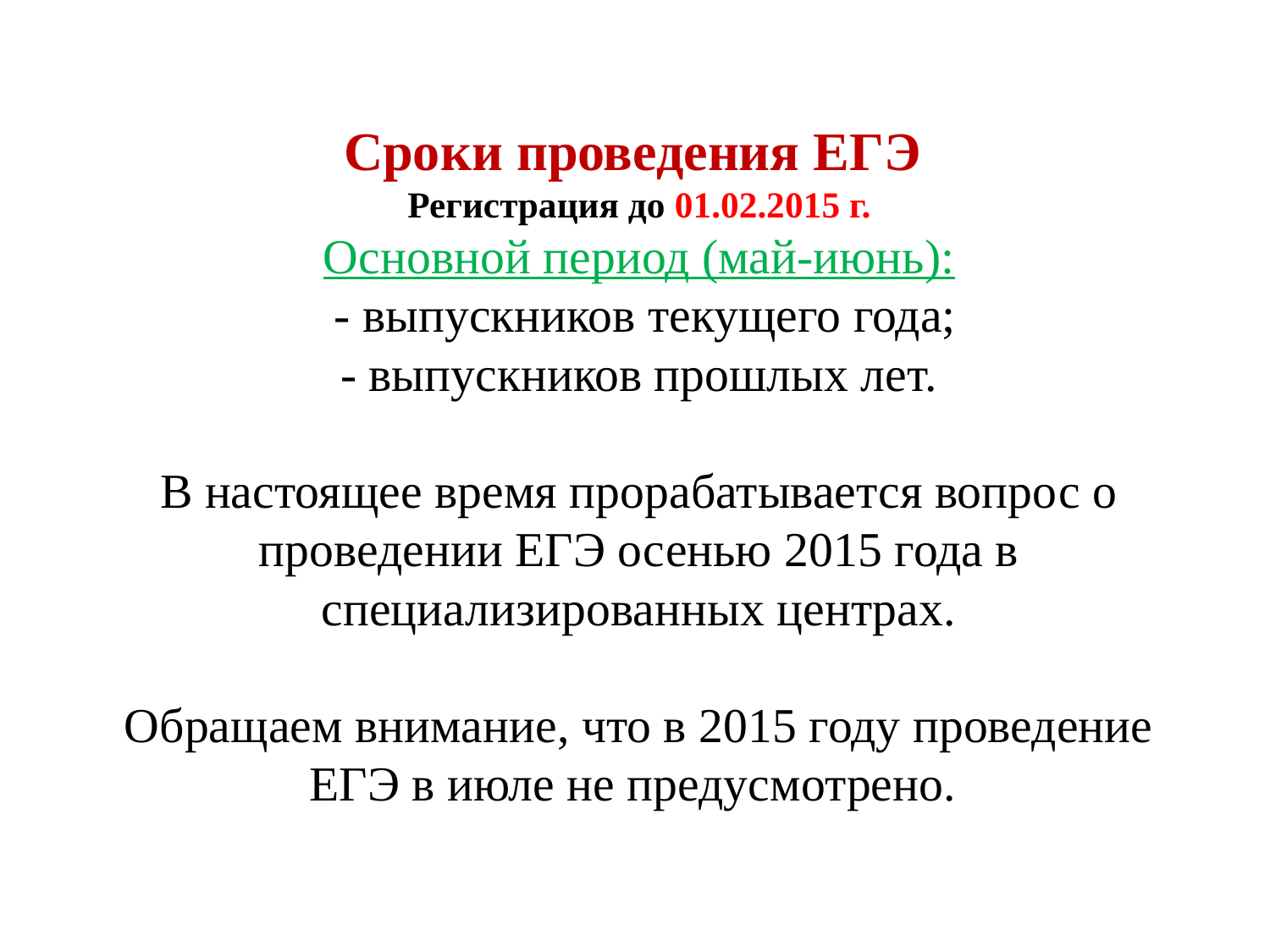

# Сроки проведения ЕГЭ  Регистрация до 01.02.2015 г. Основной период (май-июнь): - выпускников текущего года; - выпускников прошлых лет. В настоящее время прорабатывается вопрос о проведении ЕГЭ осенью 2015 года в специализированных центрах. Обращаем внимание, что в 2015 году проведение ЕГЭ в июле не предусмотрено.